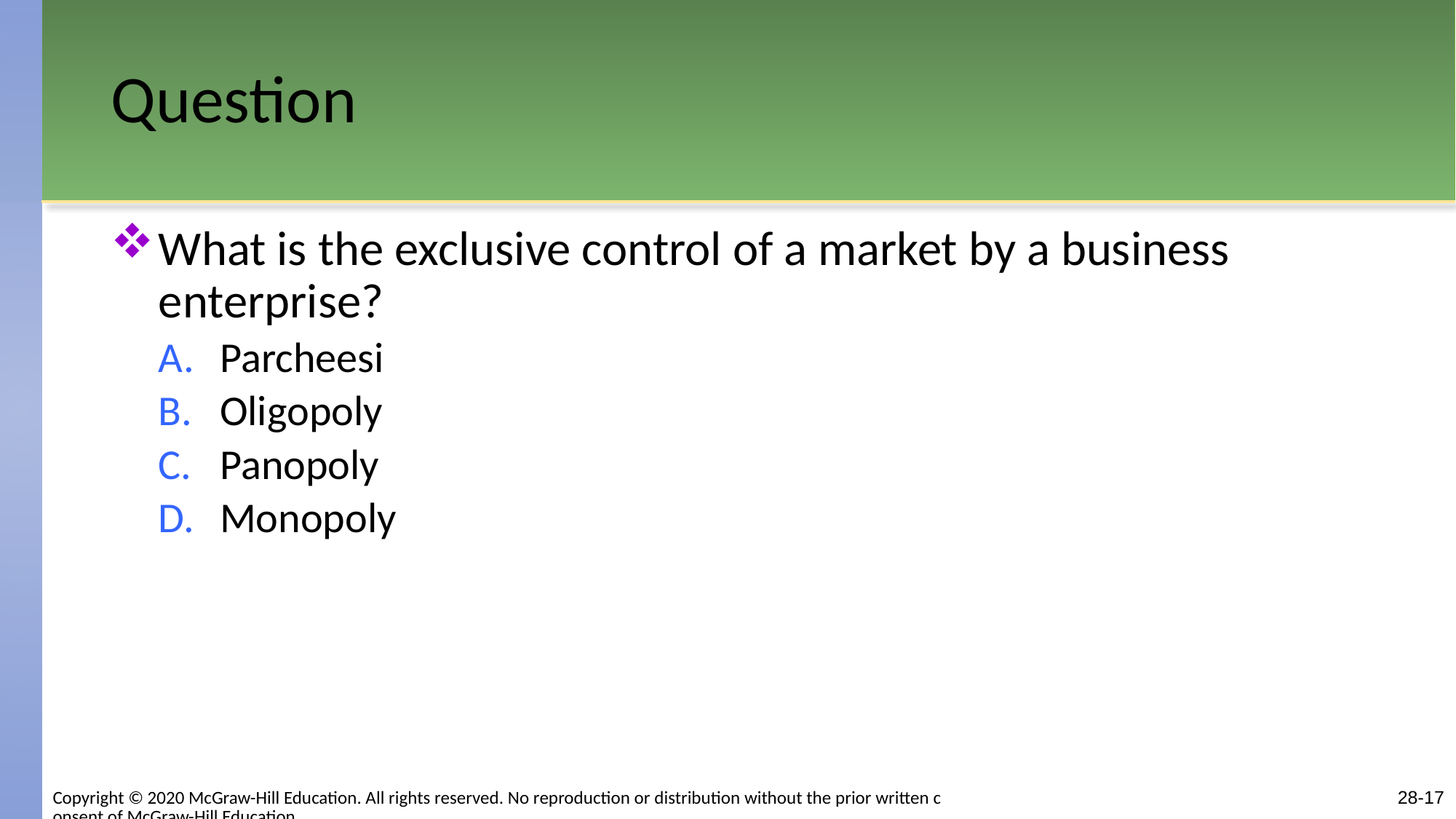

# Question
What is the exclusive control of a market by a business enterprise?
Parcheesi
Oligopoly
Panopoly
Monopoly
Copyright © 2020 McGraw-Hill Education. All rights reserved. No reproduction or distribution without the prior written consent of McGraw-Hill Education.
28-17